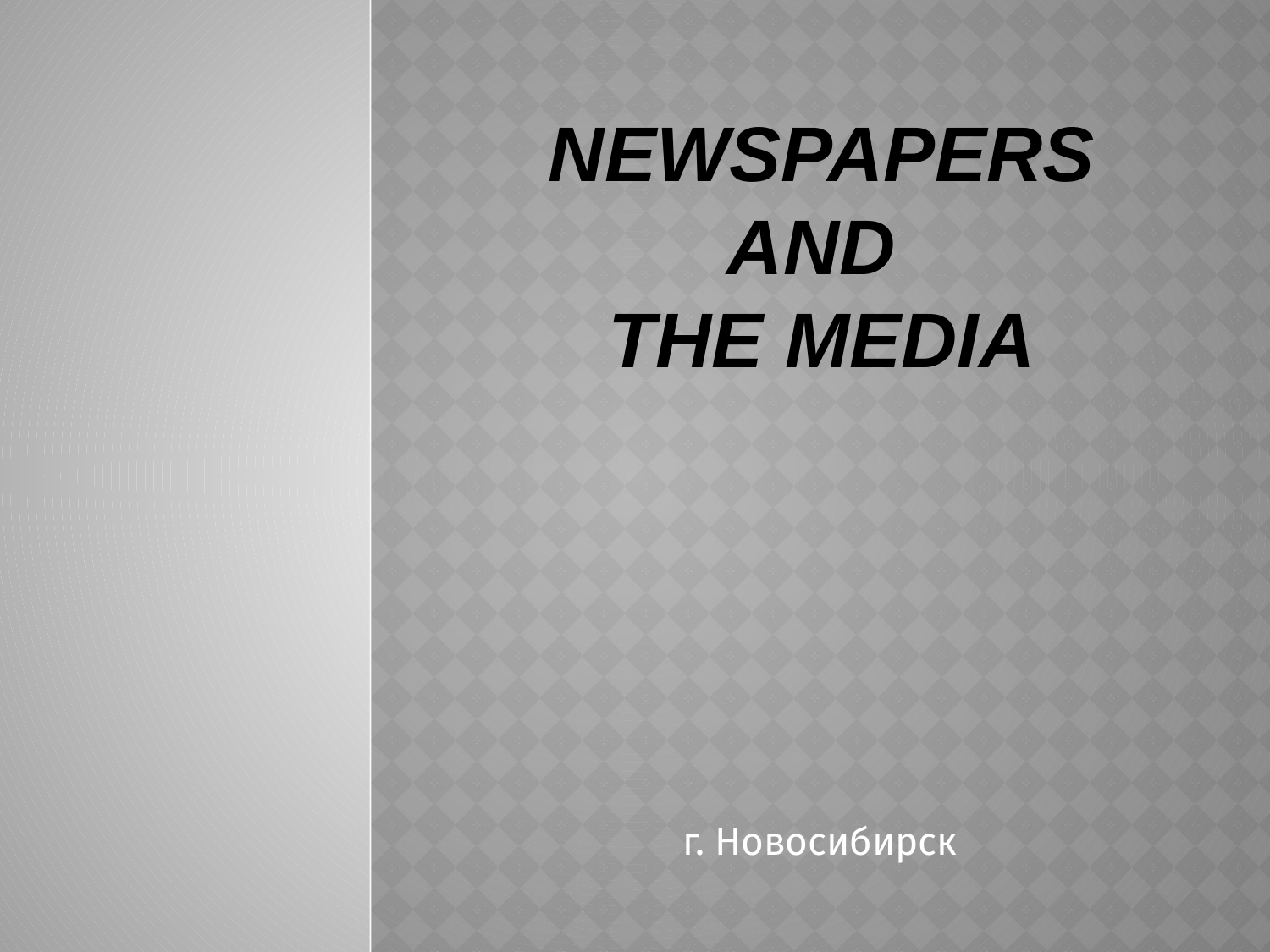

# NEWSPAPERS AND THE MEDIA
г. Новосибирск